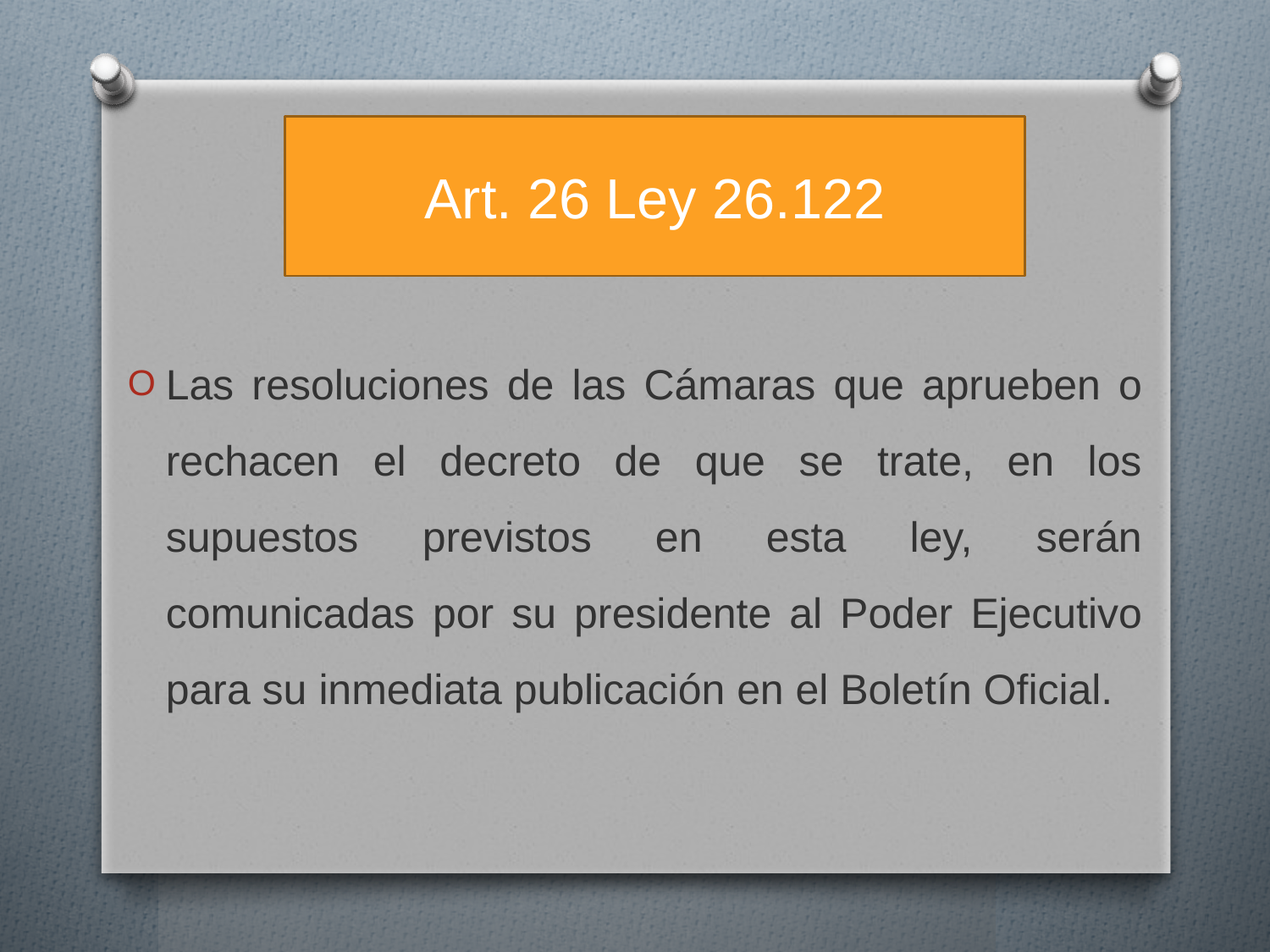

# Art. 26 Ley 26.122
Las resoluciones de las Cámaras que aprueben o rechacen el decreto de que se trate, en los supuestos previstos en esta ley, serán comunicadas por su presidente al Poder Ejecutivo para su inmediata publicación en el Boletín Oficial.